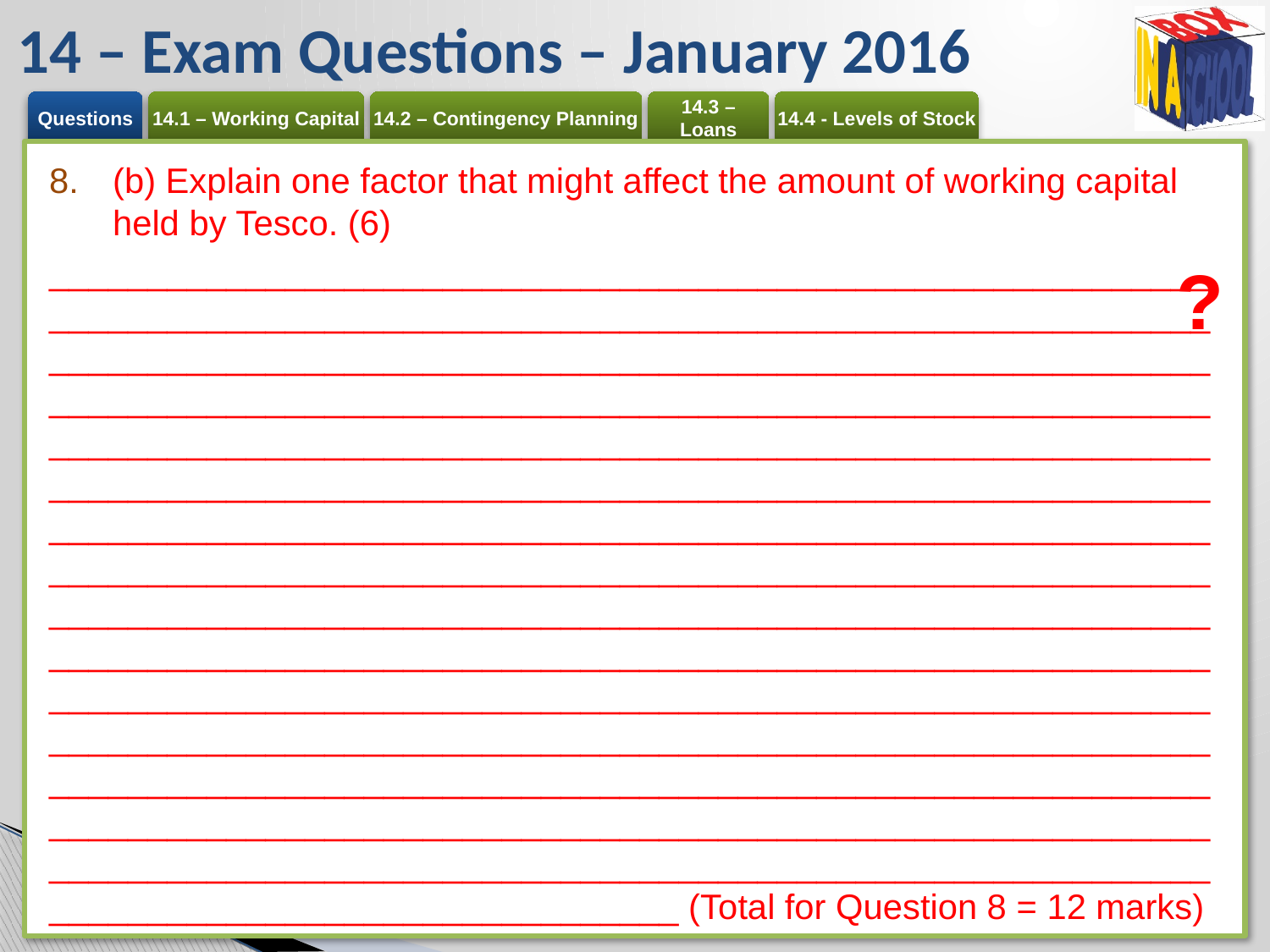

# 14 – Exam Questions – January 2016
(b) Explain one factor that might affect the amount of working capital held by Tesco. (6)
_____________________________________________________________________________________________________________________________________________________________________________________________________________________________________________________________________________________________________________________________________________________________________________________________________________________________________________________________________________________________________________________________________________________________________________________________________________________________________________________________________________________________________________________________________________________________________________________________________________________________________________________________________________________________________________________________________________________ (Total for Question 8 = 12 marks)
?